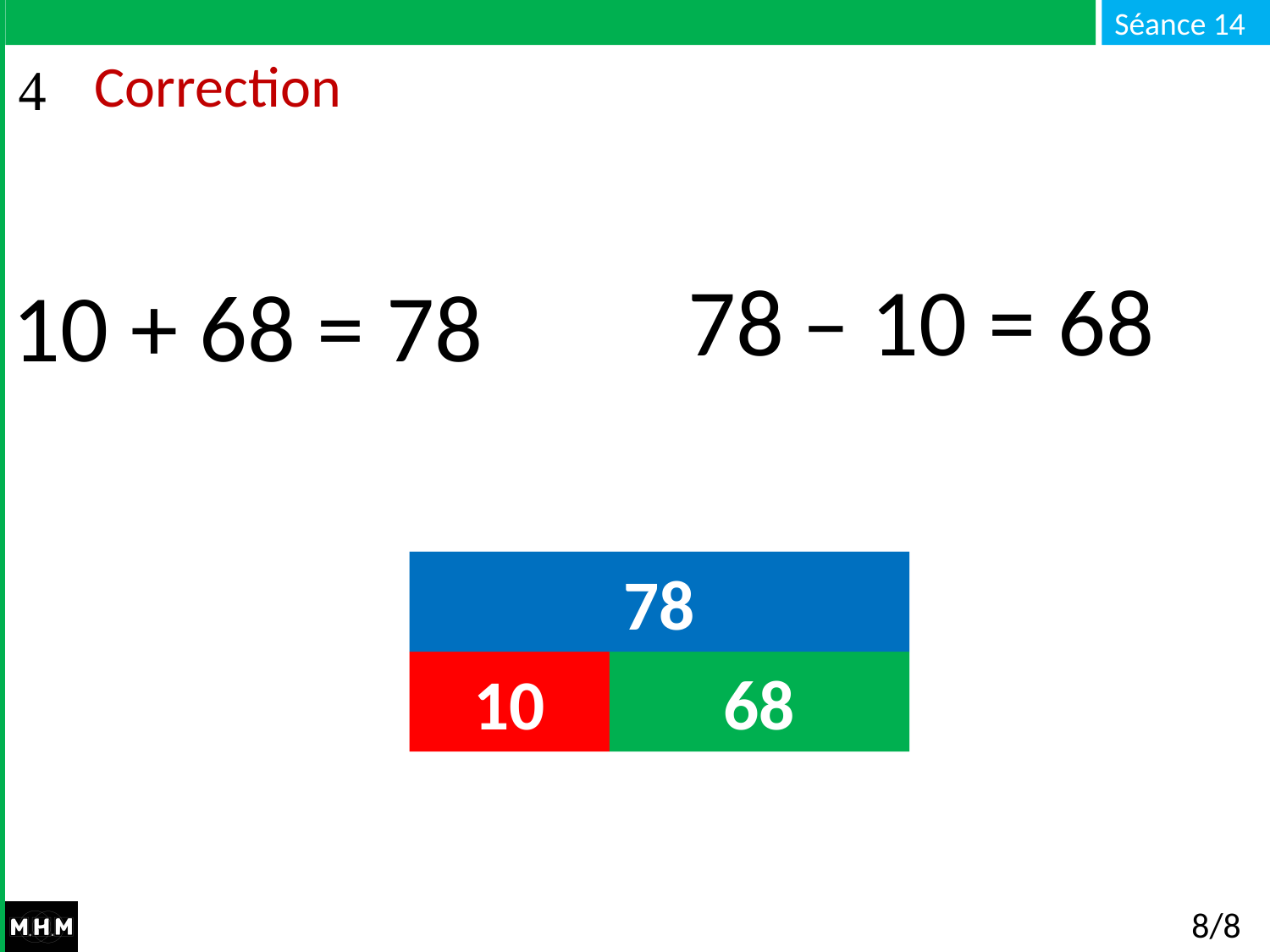

# Correction
78  ­̶  10 = 68
10 + 68 = 78
78
10
68
8/8